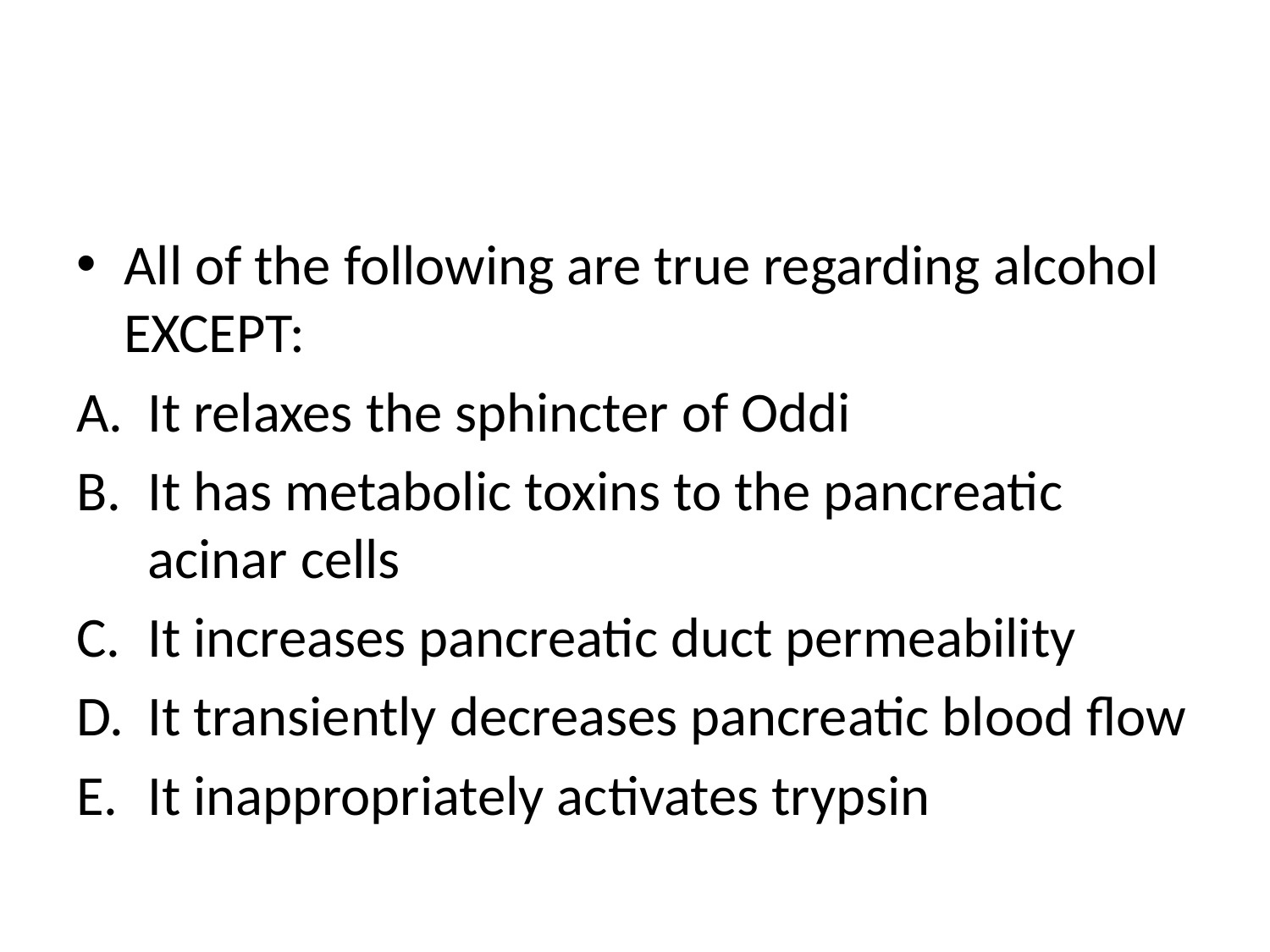

#
All of the following are true regarding alcohol EXCEPT:
It relaxes the sphincter of Oddi
It has metabolic toxins to the pancreatic acinar cells
It increases pancreatic duct permeability
It transiently decreases pancreatic blood flow
It inappropriately activates trypsin